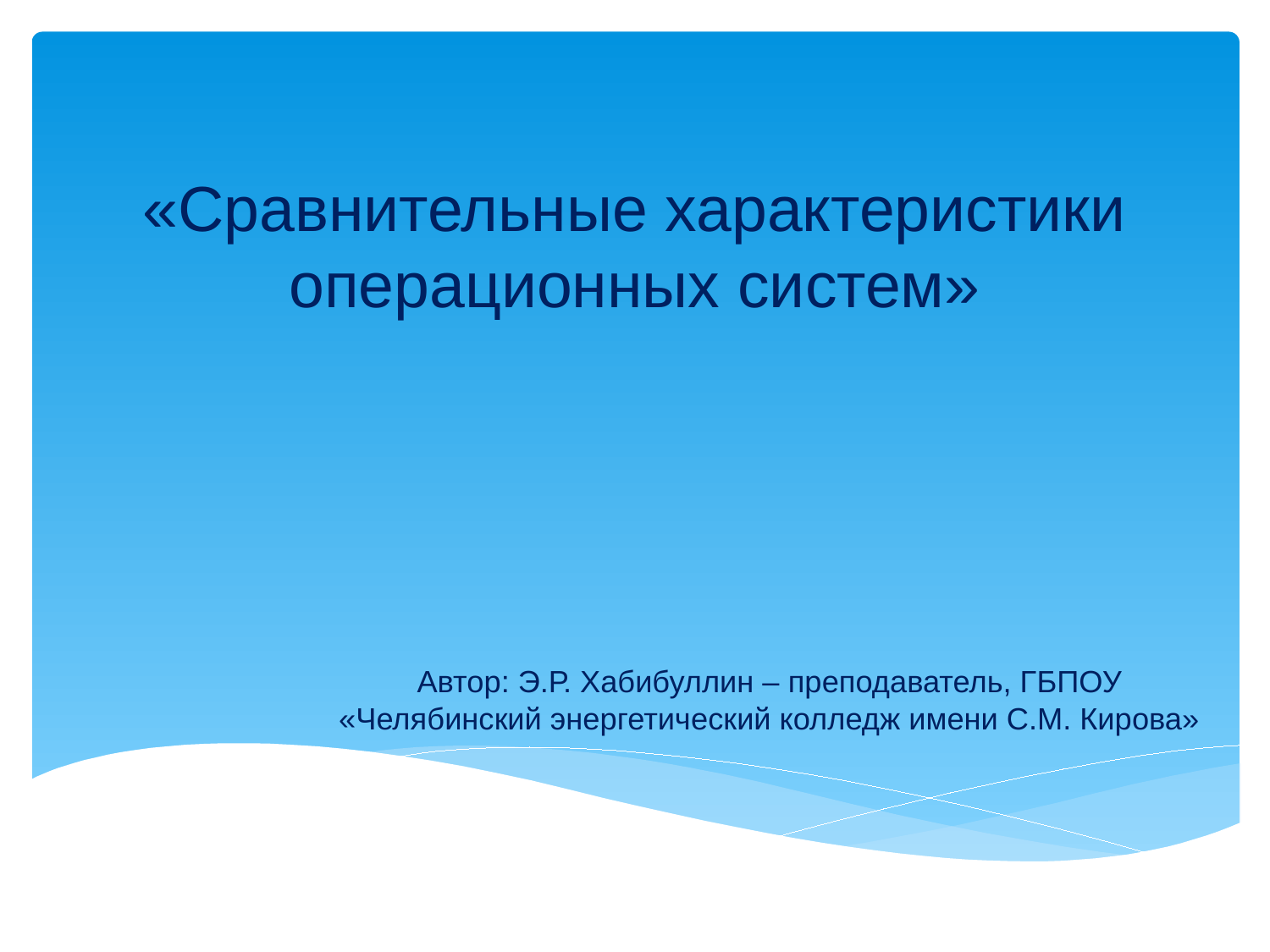

# «Сравнительные характеристики операционных систем»
Автор: Э.Р. Хабибуллин – преподаватель, ГБПОУ «Челябинский энергетический колледж имени С.М. Кирова»